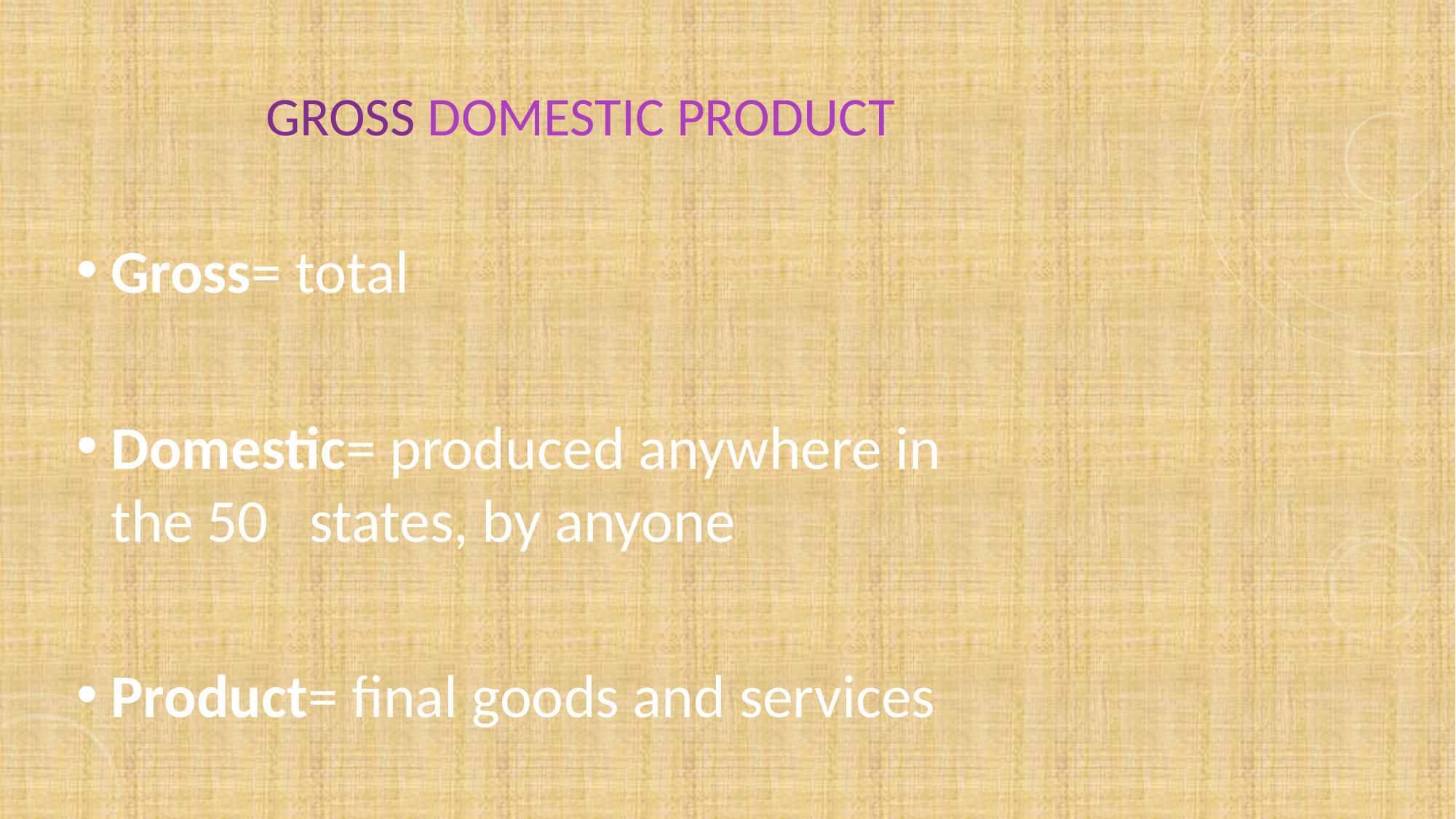

# Gross Domestic Product
Gross= total

Domestic= produced anywhere in the 50   states, by anyone

Product= final goods and services